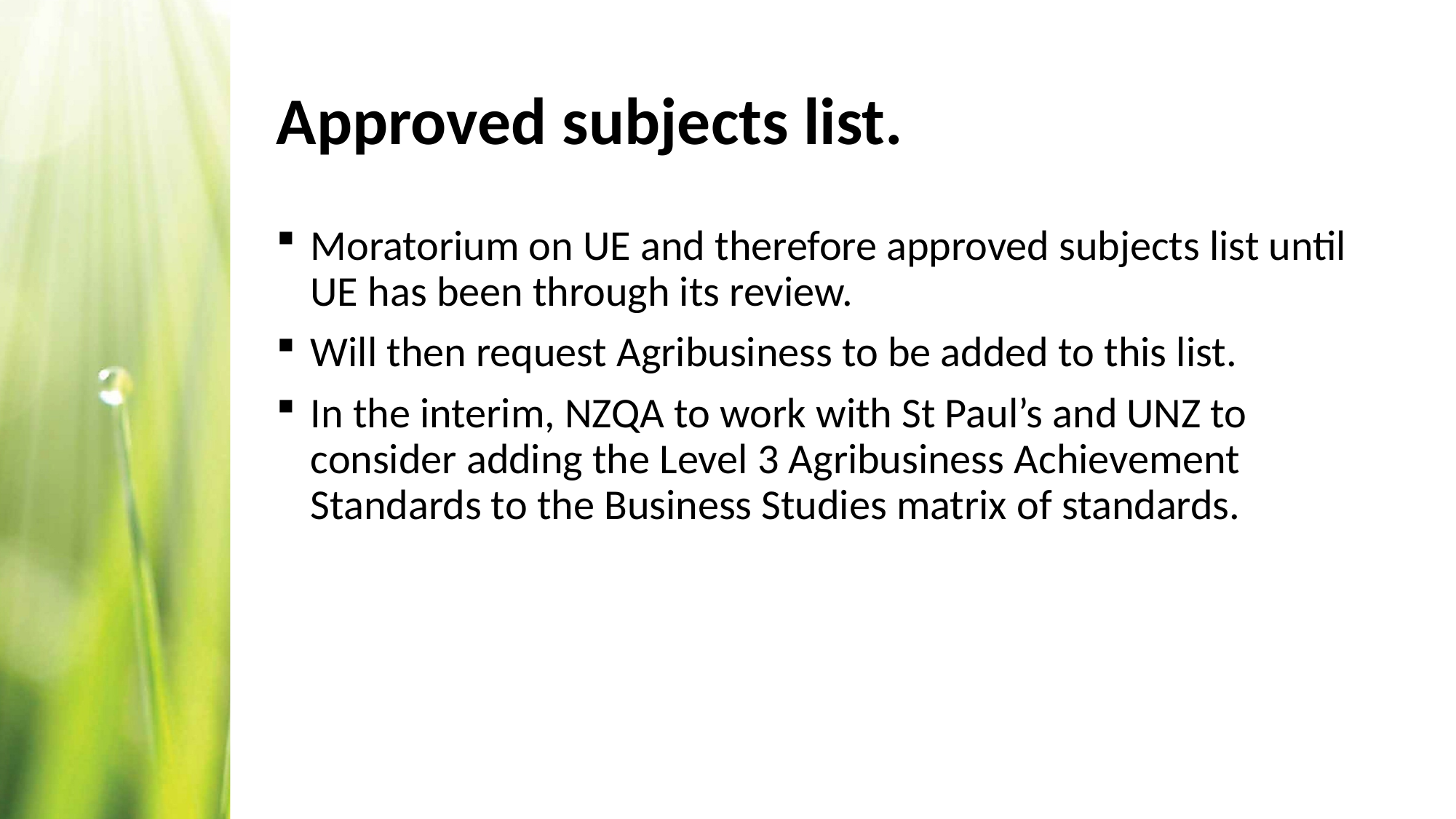

# Approved subjects list.
Moratorium on UE and therefore approved subjects list until UE has been through its review.
Will then request Agribusiness to be added to this list.
In the interim, NZQA to work with St Paul’s and UNZ to consider adding the Level 3 Agribusiness Achievement Standards to the Business Studies matrix of standards.